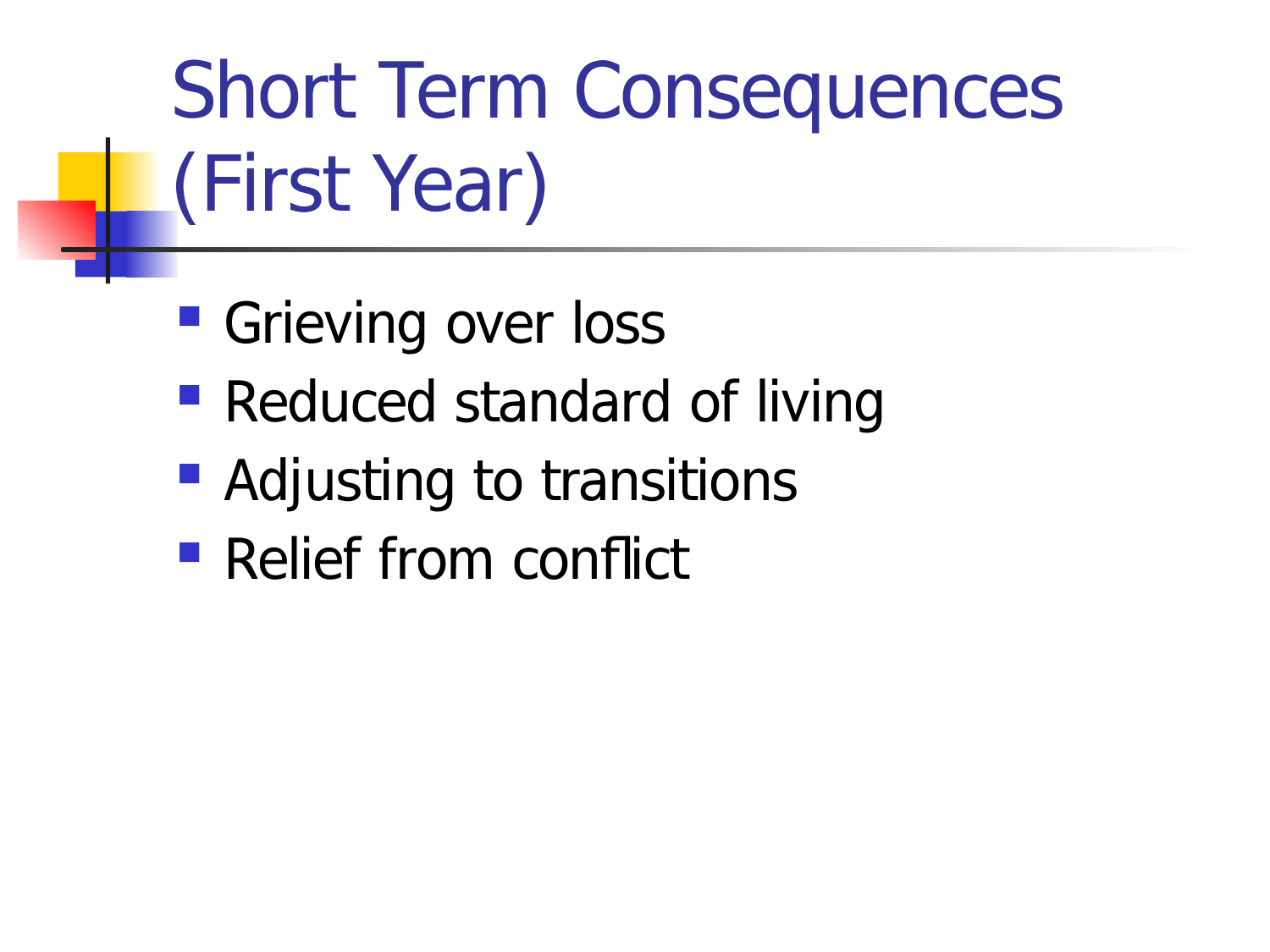

# Short Term Consequences (First Year)
Grieving over loss
Reduced standard of living
Adjusting to transitions
Relief from conflict